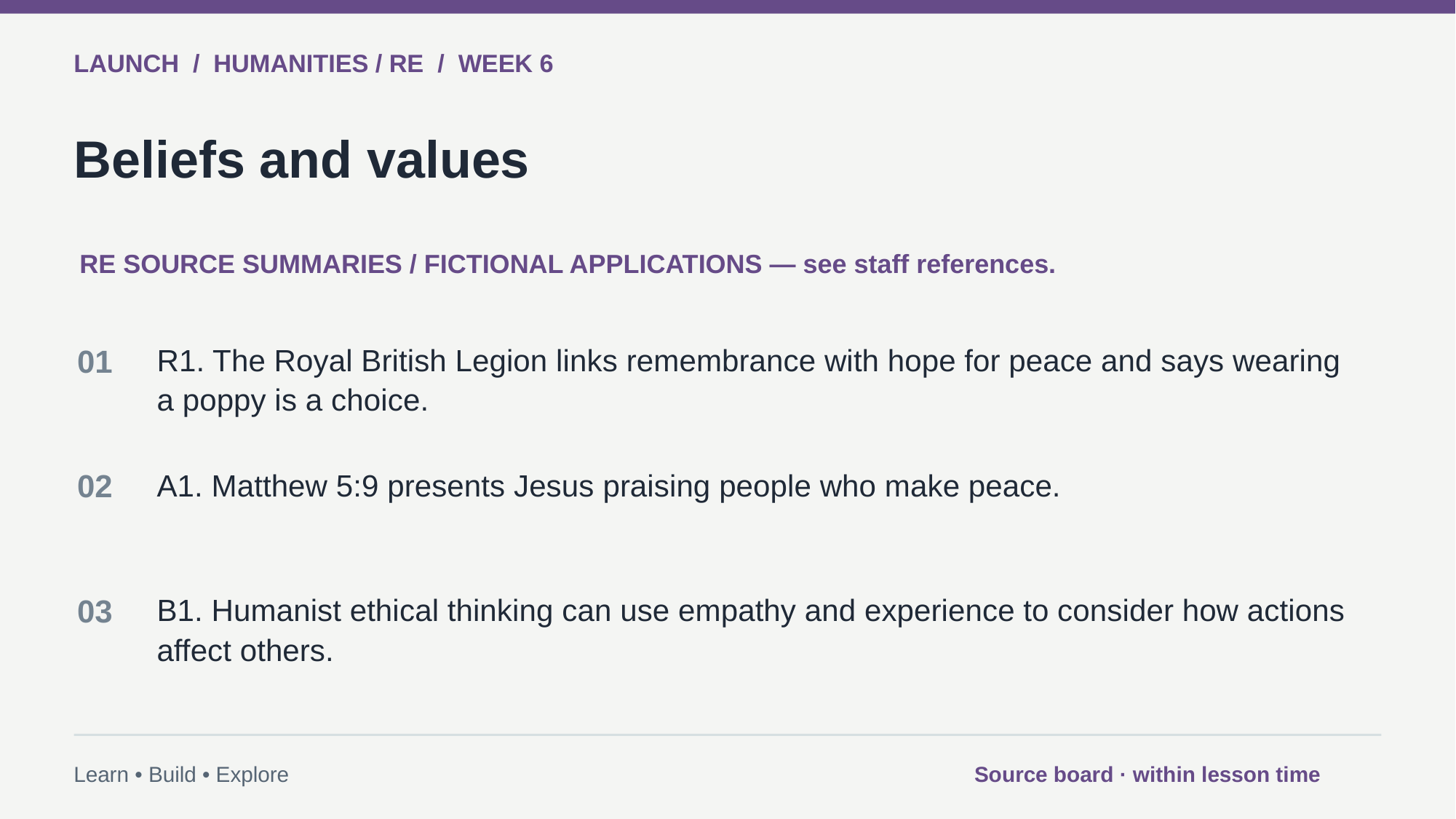

LAUNCH  /  HUMANITIES / RE  /  WEEK 6
Beliefs and values
RE SOURCE SUMMARIES / FICTIONAL APPLICATIONS — see staff references.
01
R1. The Royal British Legion links remembrance with hope for peace and says wearing a poppy is a choice.
02
A1. Matthew 5:9 presents Jesus praising people who make peace.
03
B1. Humanist ethical thinking can use empathy and experience to consider how actions affect others.

Learn • Build • Explore
Source board · within lesson time